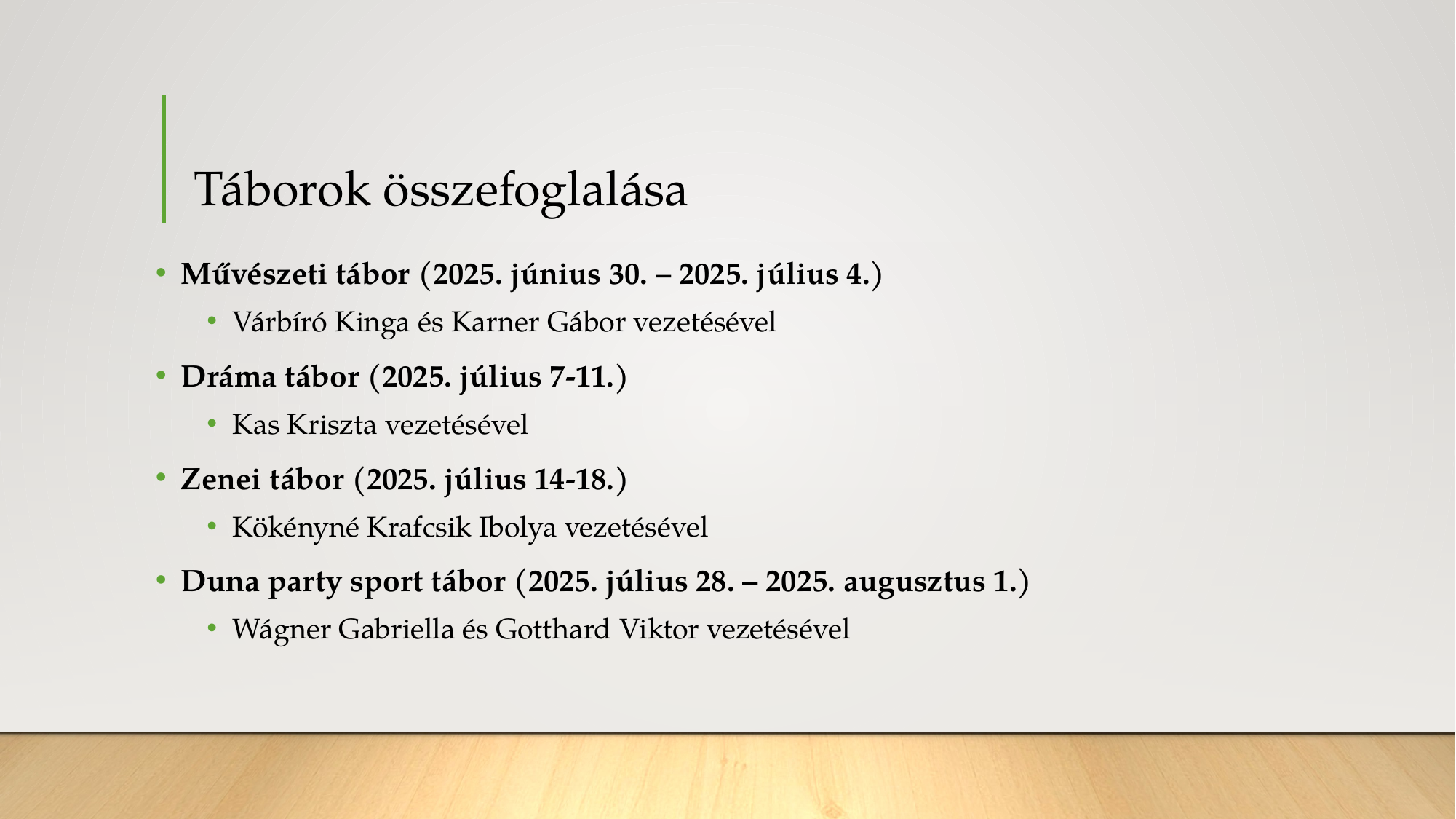

# Táborok összefoglalása
Művészeti tábor (2025. június 30. – 2025. július 4.)
Várbíró Kinga és Karner Gábor vezetésével
Dráma tábor (2025. július 7-11.)
Kas Kriszta vezetésével
Zenei tábor (2025. július 14-18.)
Kökényné Krafcsik Ibolya vezetésével
Duna party sport tábor (2025. július 28. – 2025. augusztus 1.)
Wágner Gabriella és Gotthard Viktor vezetésével